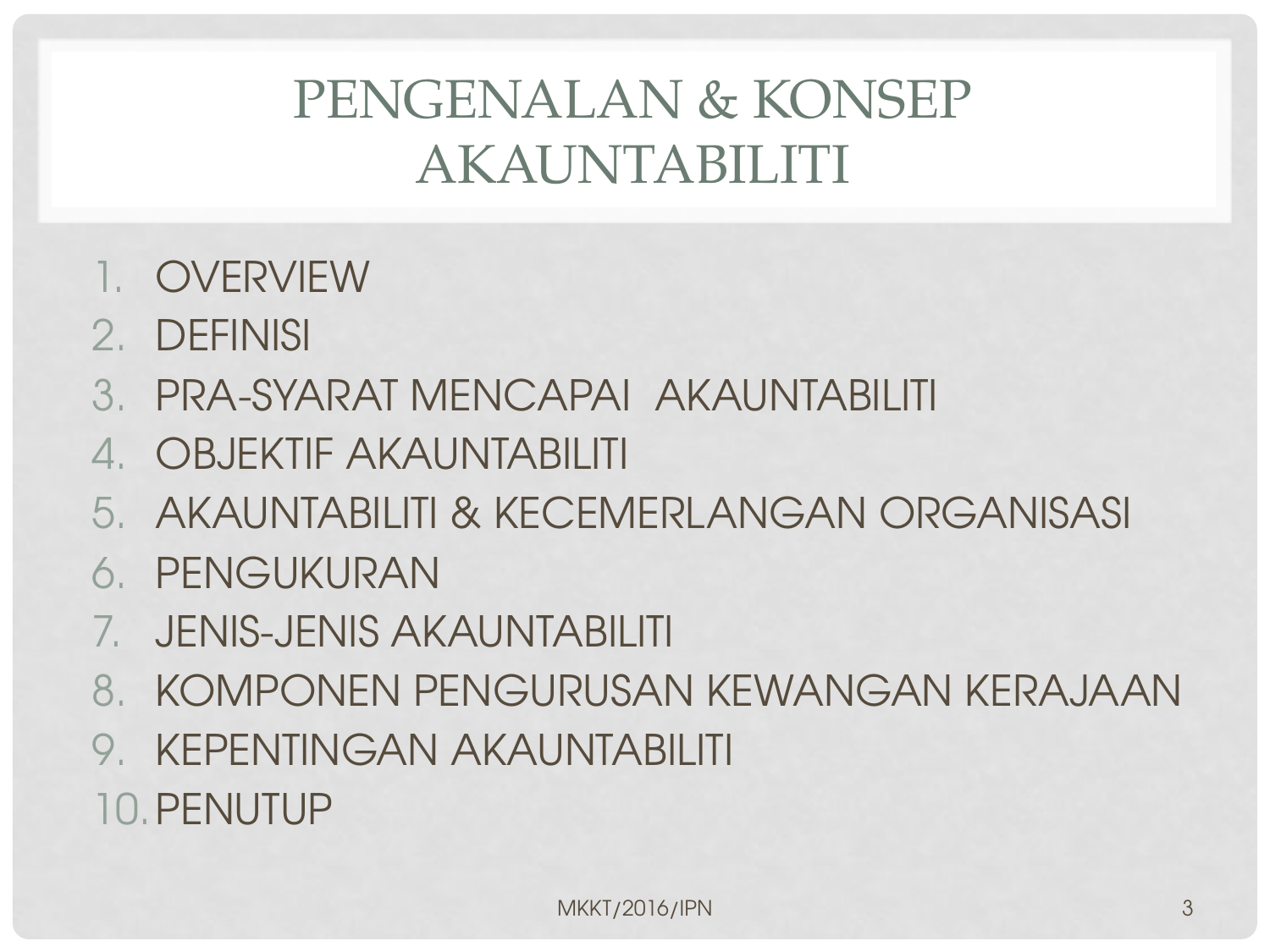

# PENGENALAN & KONSEP AKAUNTABILITI
OVERVIEW
DEFINISI
PRA-SYARAT MENCAPAI  AKAUNTABILITI
OBJEKTIF AKAUNTABILITI
AKAUNTABILITI & KECEMERLANGAN ORGANISASI
PENGUKURAN
JENIS-JENIS AKAUNTABILITI
KOMPONEN PENGURUSAN KEWANGAN KERAJAAN
KEPENTINGAN AKAUNTABILITI
PENUTUP
MKKT/2016/IPN
3